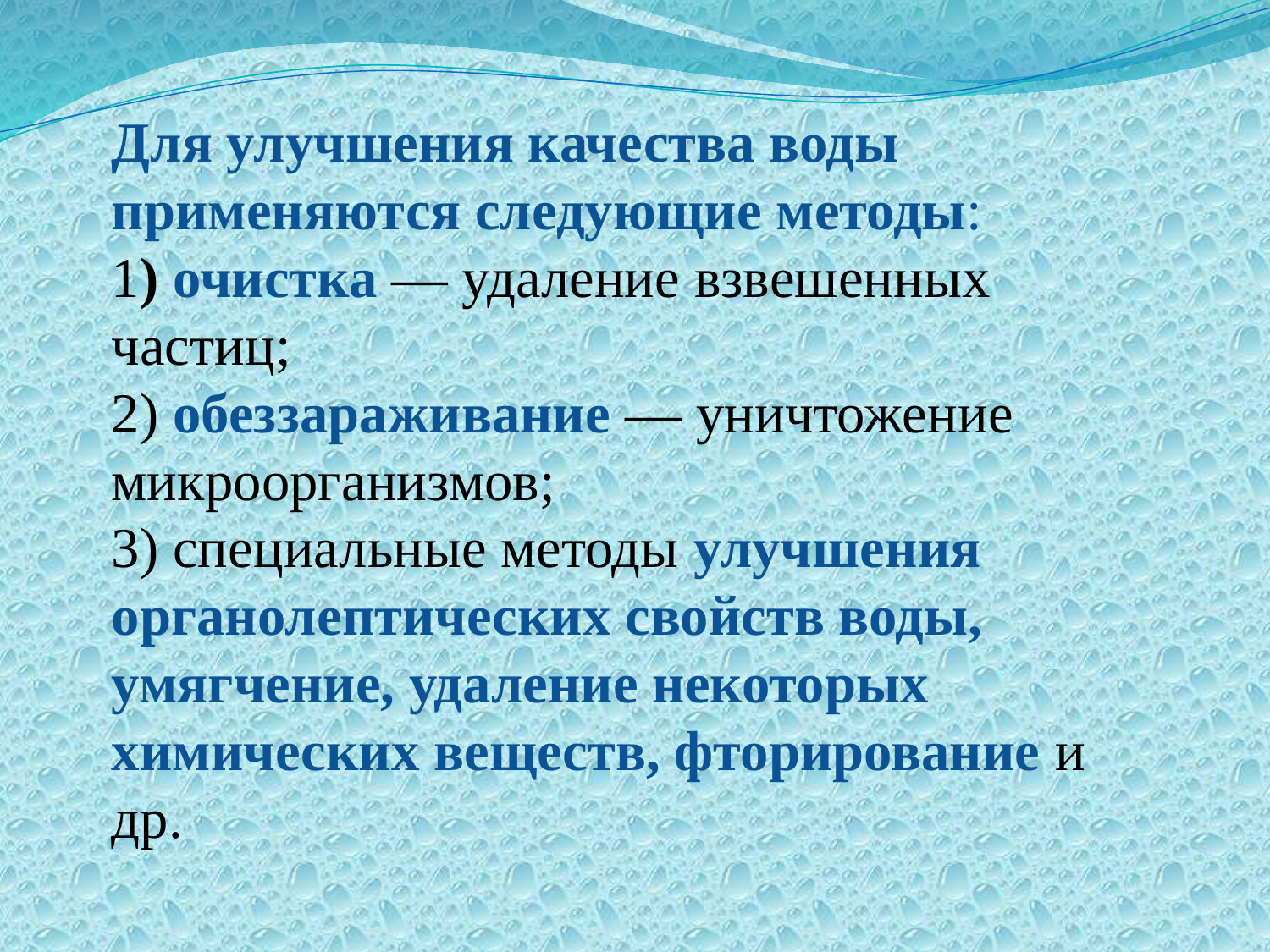

Для улучшения качества воды применяются следующие методы:
1) очистка — удаление взвешенных частиц;
2) обеззараживание — уничтожение микроорганизмов;
3) специальные методы улучшения
органолептических свойств воды, умягчение, удаление некоторых химических веществ, фторирование и др.